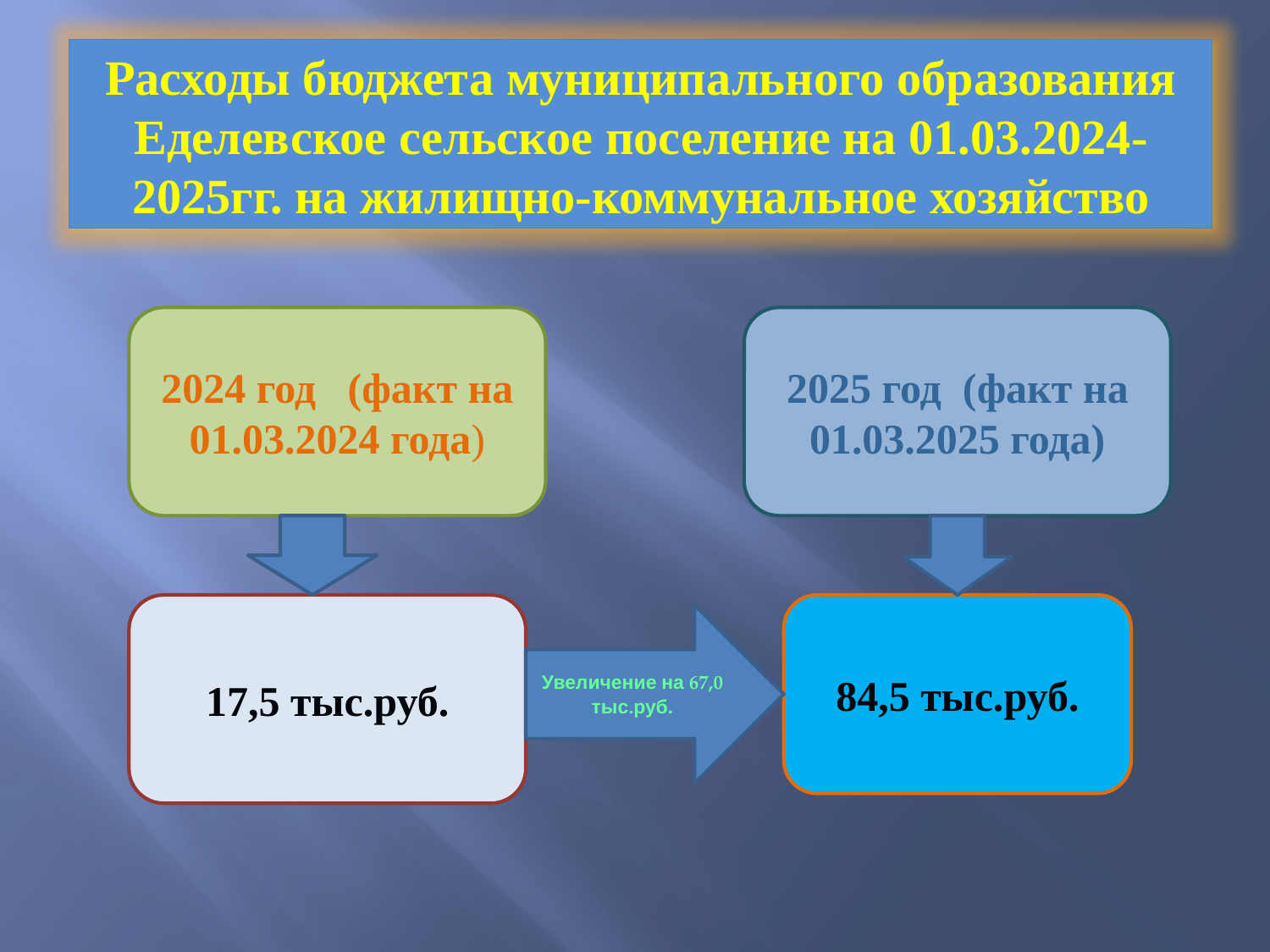

Расходы бюджета муниципального образования Еделевское сельское поселение на 01.03.2024-2025гг. на жилищно-коммунальное хозяйство
2024 год   (факт на 01.03.2024 года)
2025 год  (факт на 01.03.2025 года)

17,5 тыс.руб.
84,5 тыс.руб.
Увеличение на 67,0 тыс.руб.